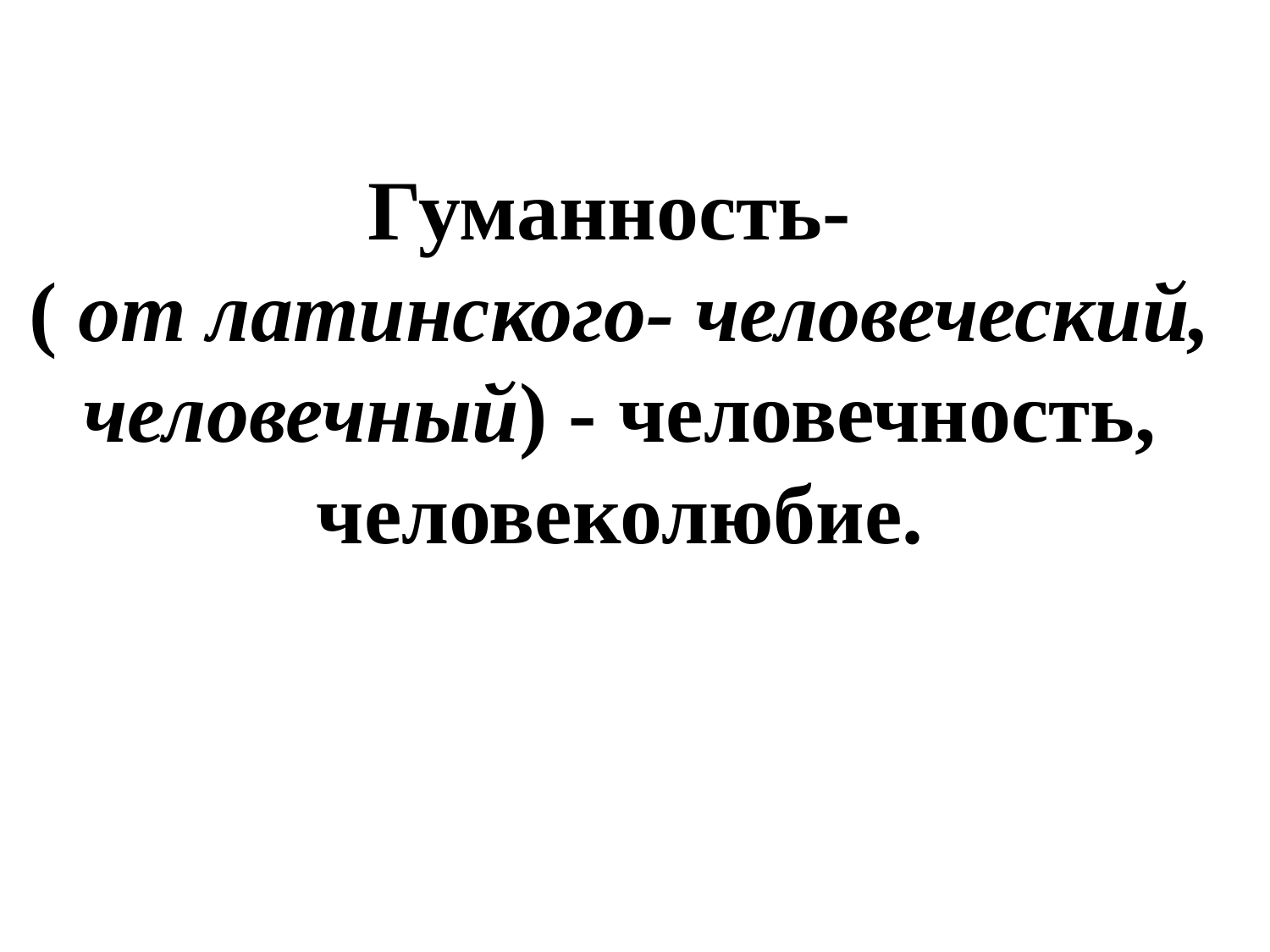

Гуманность-
( от латинского- человеческий, человечный) - человечность, человеколюбие.